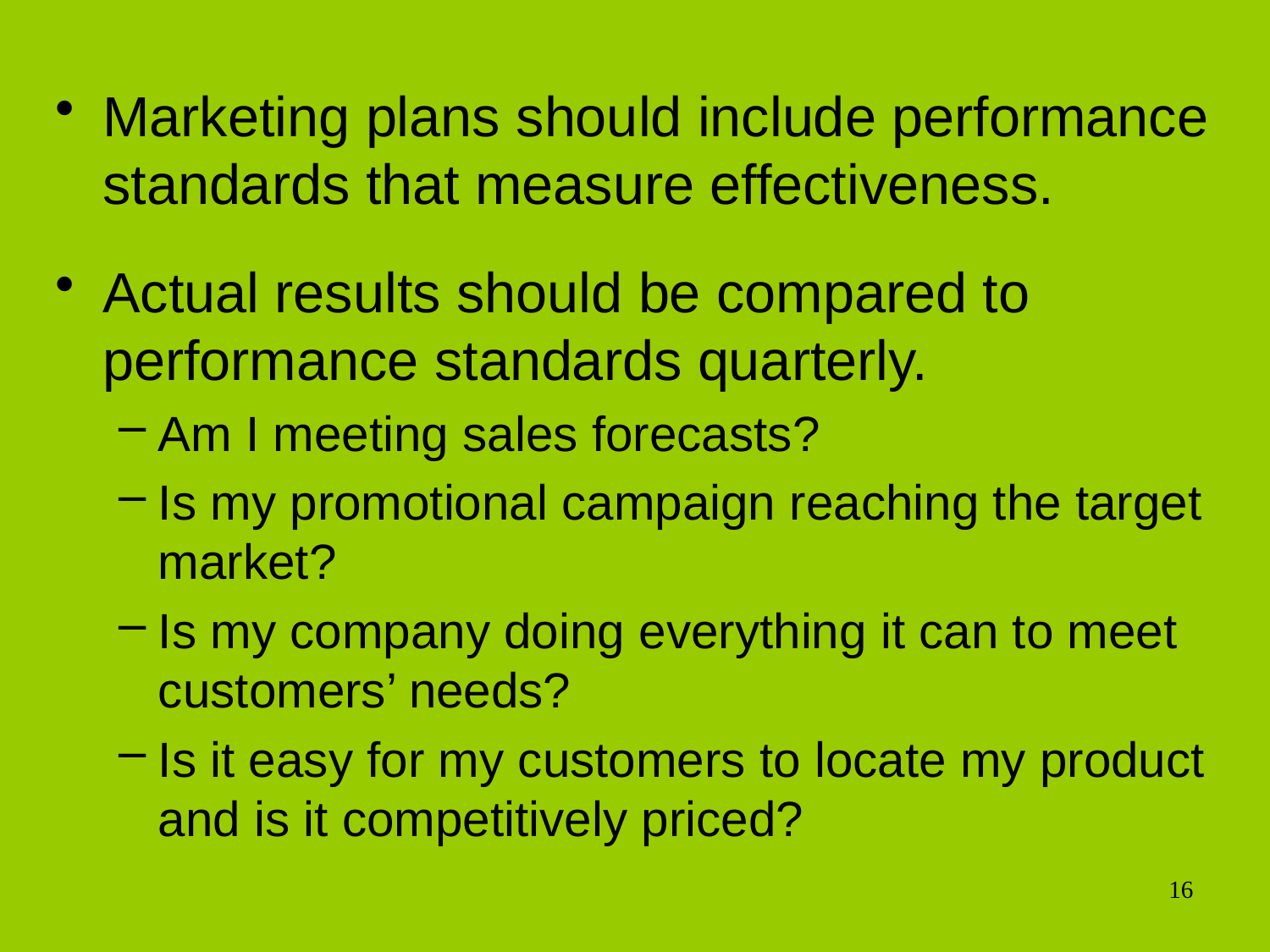

Marketing plans should include performance standards that measure effectiveness.

Actual results should be compared to performance standards quarterly.
Am I meeting sales forecasts?
Is my promotional campaign reaching the target market?
Is my company doing everything it can to meet customers’ needs?
Is it easy for my customers to locate my product and is it competitively priced?
16